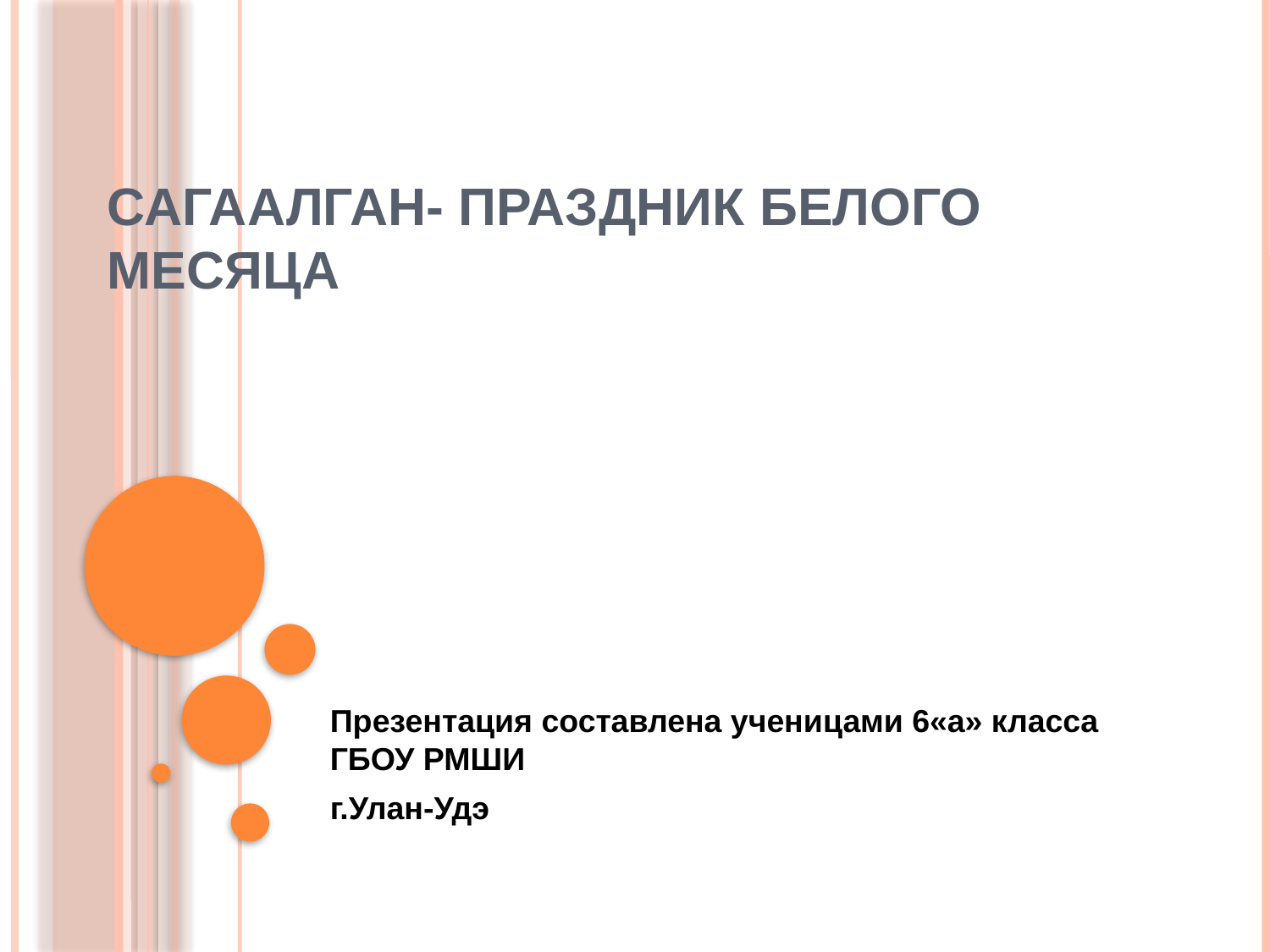

# Сагаалган- праздник белого месяца
Презентация составлена ученицами 6«а» класса ГБОУ РМШИ
г.Улан-Удэ